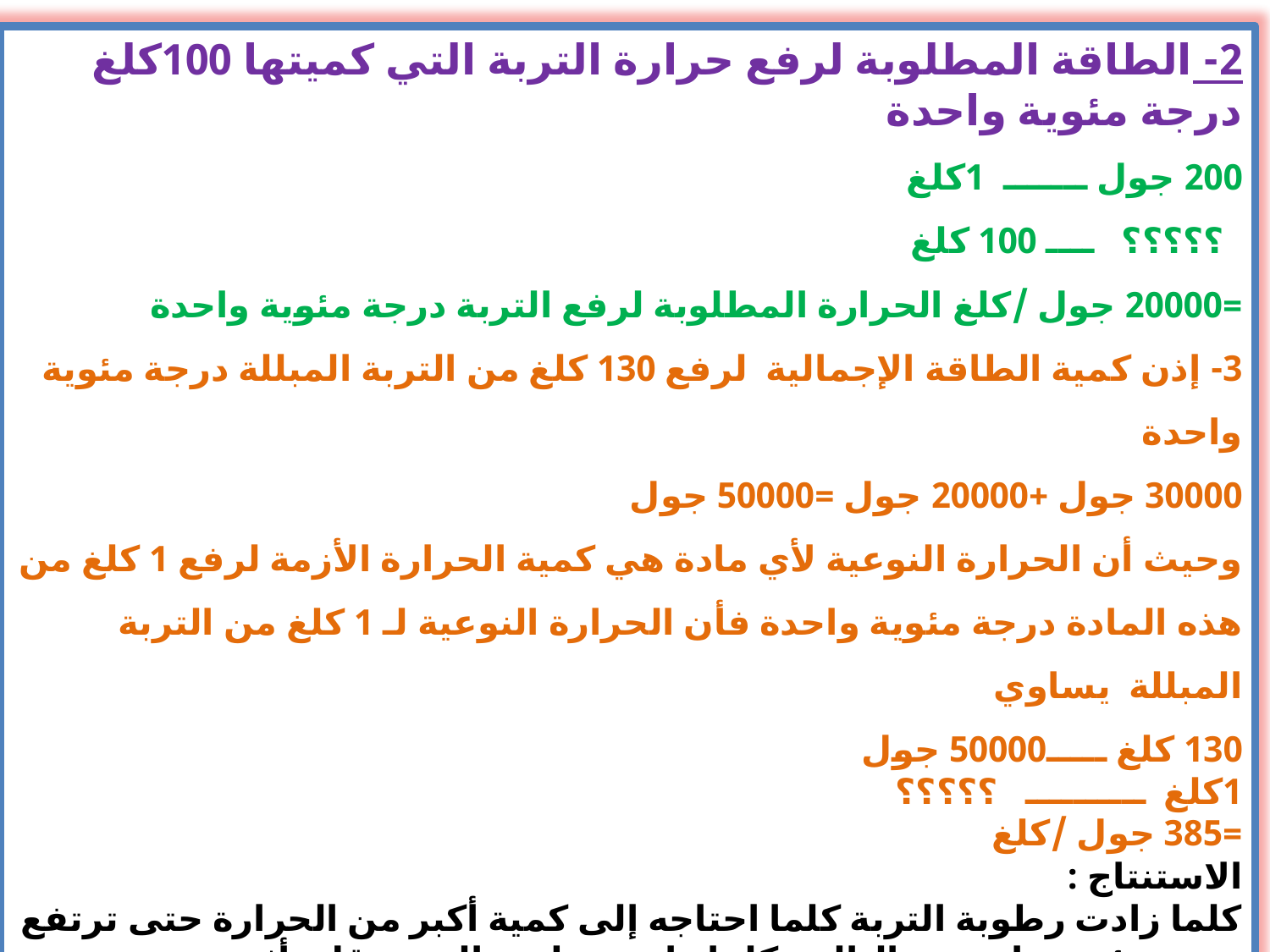

2- الطاقة المطلوبة لرفع حرارة التربة التي كميتها 100كلغ درجة مئوية واحدة
200 جول ـــــــ  1كلغ
  ؟؟؟؟؟   ــــ 100 كلغ
=20000 جول /كلغ الحرارة المطلوبة لرفع التربة درجة مئوية واحدة
3- إذن كمية الطاقة الإجمالية  لرفع 130 كلغ من التربة المبللة درجة مئوية واحدة
30000 جول +20000 جول =50000 جول
وحيث أن الحرارة النوعية لأي مادة هي كمية الحرارة الأزمة لرفع 1 كلغ من هذه المادة درجة مئوية واحدة فأن الحرارة النوعية لـ 1 كلغ من التربة المبللة  يساوي
130 كلغ ـــــ50000 جول
1كلغ  ــــــــــ   ؟؟؟؟؟
=385 جول /كلغ
الاستنتاج :
كلما زادت رطوبة التربة كلما احتاجه إلى كمية أكبر من الحرارة حتى ترتفع درجة مئوية واحدة وبالتالي  كلما زادت رطوبة التربة  قل تأثير درجة الحرارة  عليها وأصبحت ابرد منها  وأتيح الماء للنبات  بشكل اكبر فحساب الحرارة النوعية للتربة ساعد على معرفة  مدى قدرتها على مقاومة ارتفاع درجة الحرارة واحتفاظها بالماء وتوفيره للنبات.